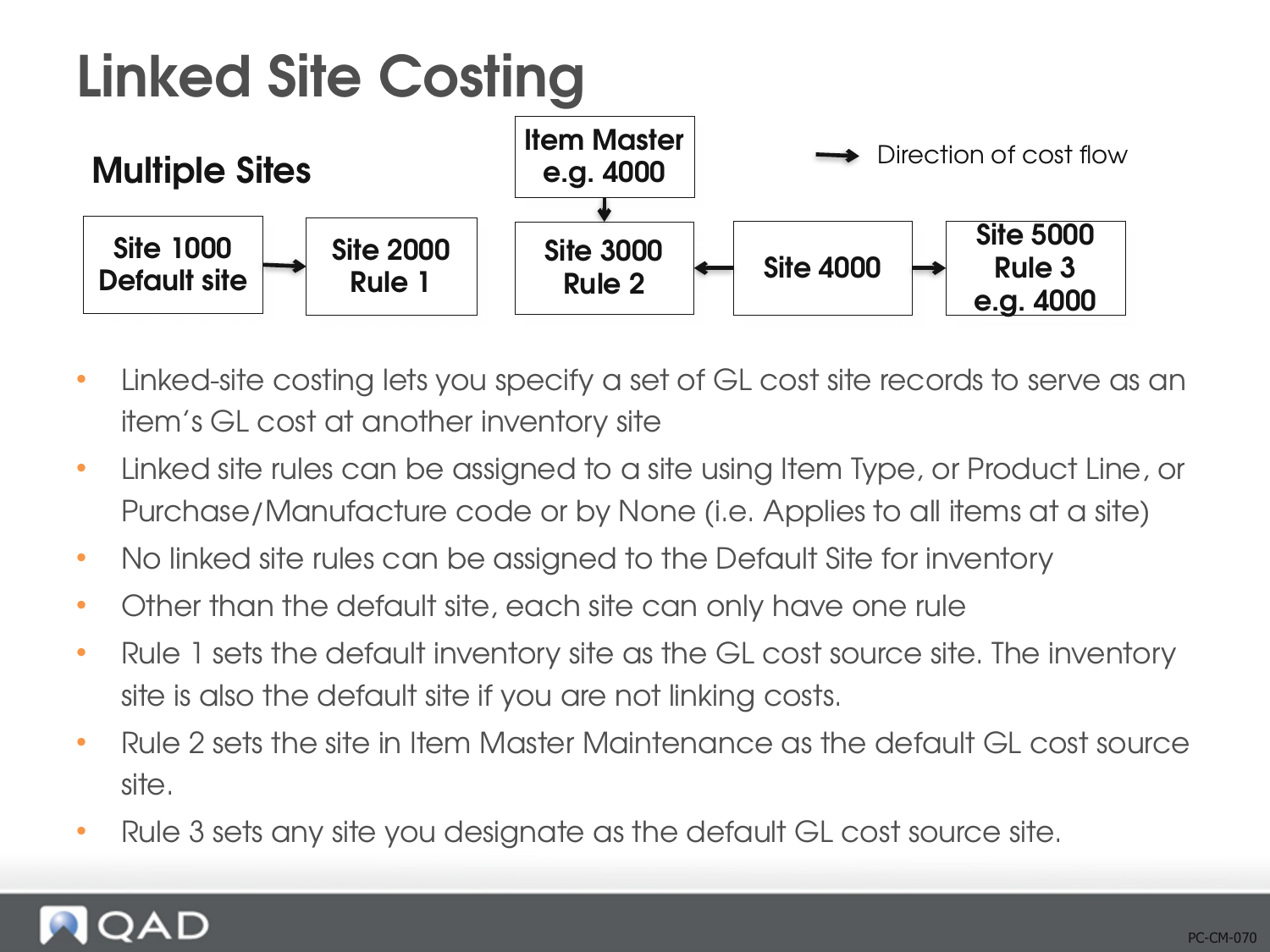

# Linked Site Costing
Direction of cost flow
Item Master
e.g. 4000
Multiple Sites
Site 1000
Default site
Site 2000
Rule 1
Site 4000
Site 5000
Rule 3
e.g. 4000
Site 3000
Rule 2
Linked-site costing lets you specify a set of GL cost site records to serve as an item’s GL cost at another inventory site
Linked site rules can be assigned to a site using Item Type, or Product Line, or Purchase/Manufacture code or by None (i.e. Applies to all items at a site)
No linked site rules can be assigned to the Default Site for inventory
Other than the default site, each site can only have one rule
Rule 1 sets the default inventory site as the GL cost source site. The inventory site is also the default site if you are not linking costs.
Rule 2 sets the site in Item Master Maintenance as the default GL cost source site.
Rule 3 sets any site you designate as the default GL cost source site.
PC-CM-070